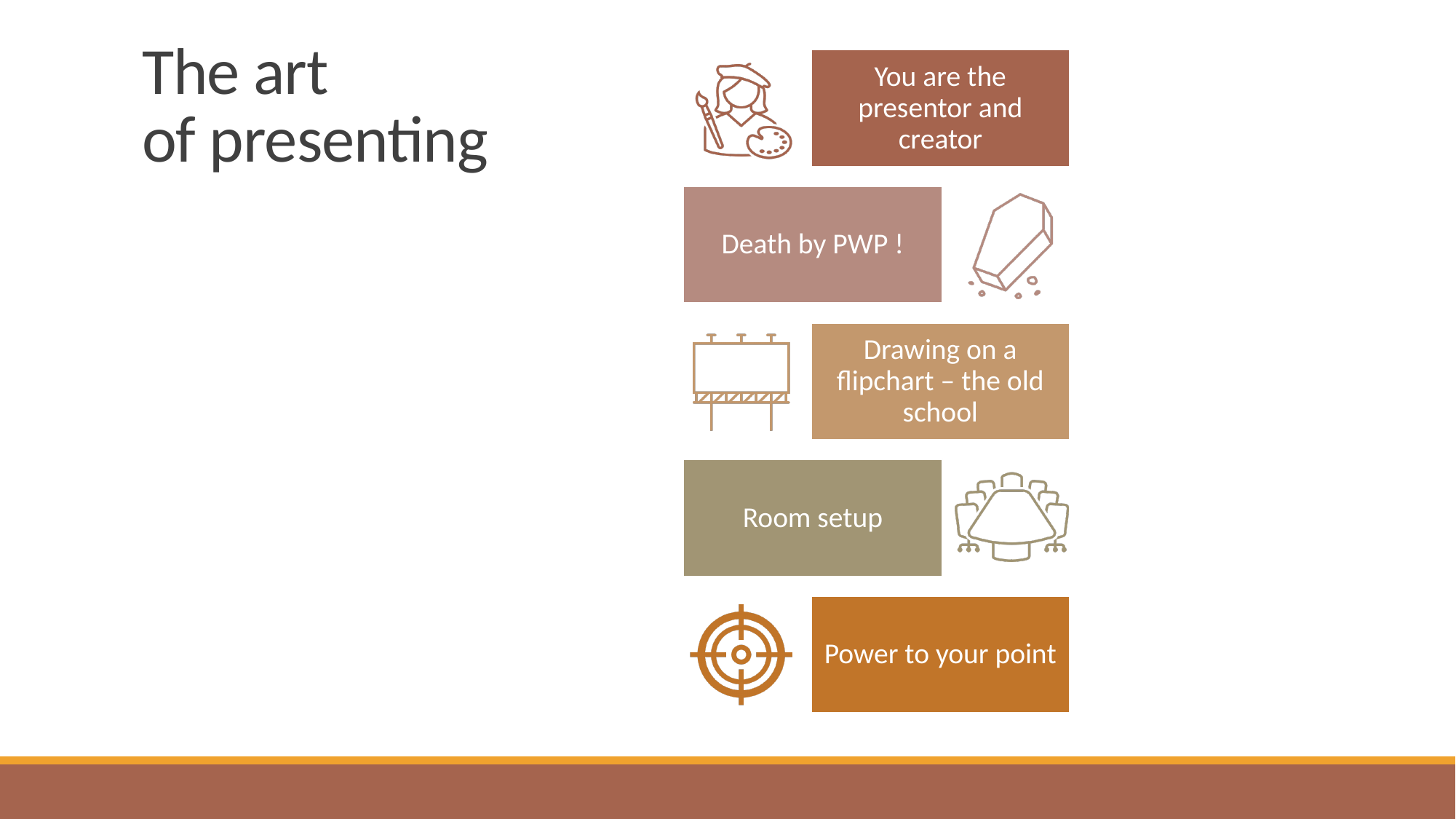

# The art of presenting
You are the presentor and creator
Death by PWP !
Drawing on a flipchart – the old school
Room setup
Power to your point